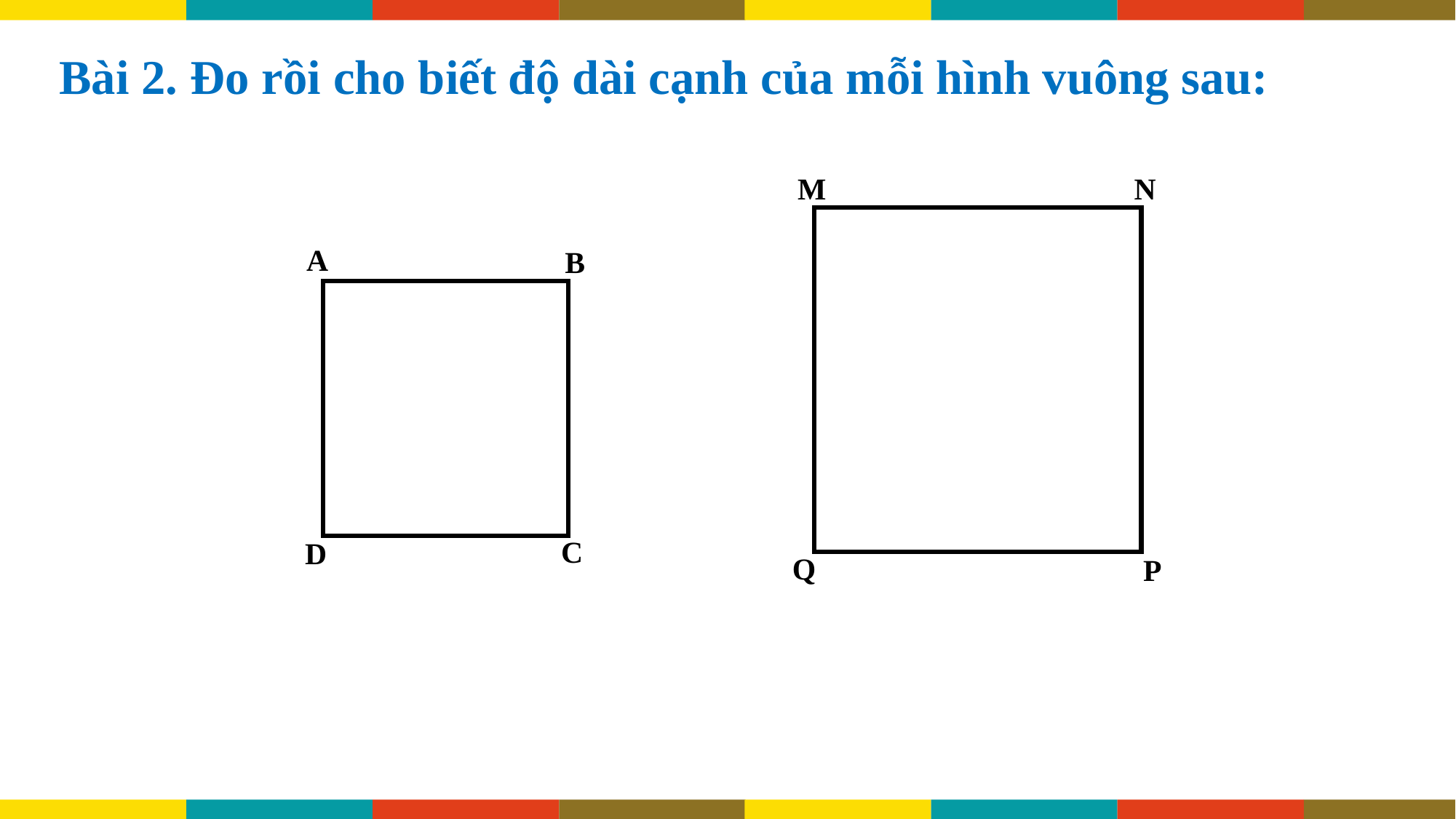

Bài 2. Đo rồi cho biết độ dài cạnh của mỗi hình vuông sau:
M
N

A
B

C
D
Q
P